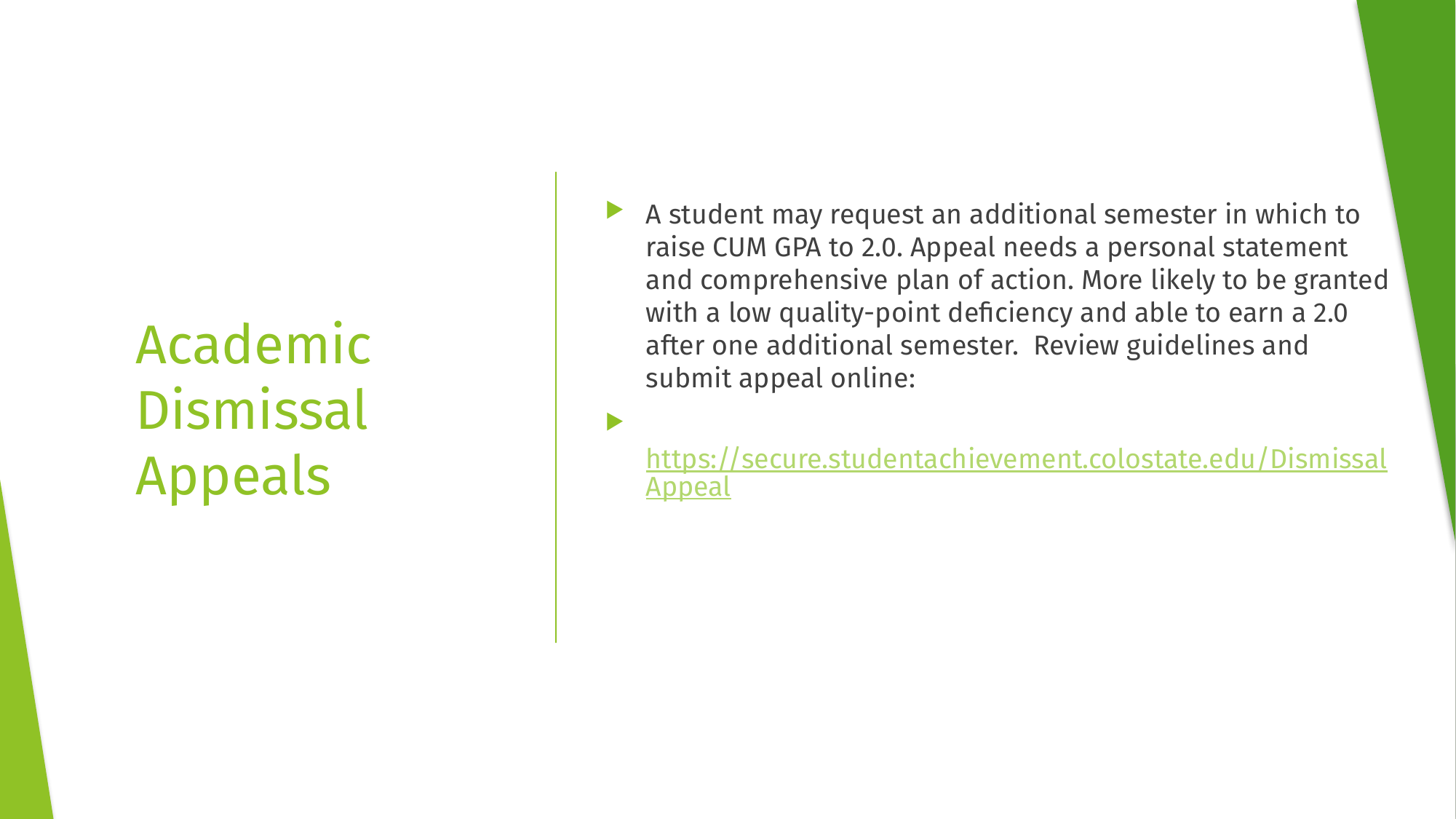

A student may request an additional semester in which to raise CUM GPA to 2.0. Appeal needs a personal statement and comprehensive plan of action. More likely to be granted with a low quality-point deficiency and able to earn a 2.0 after one additional semester.  Review guidelines and submit appeal online:
 https://secure.studentachievement.colostate.edu/DismissalAppeal

# Academic Dismissal Appeals